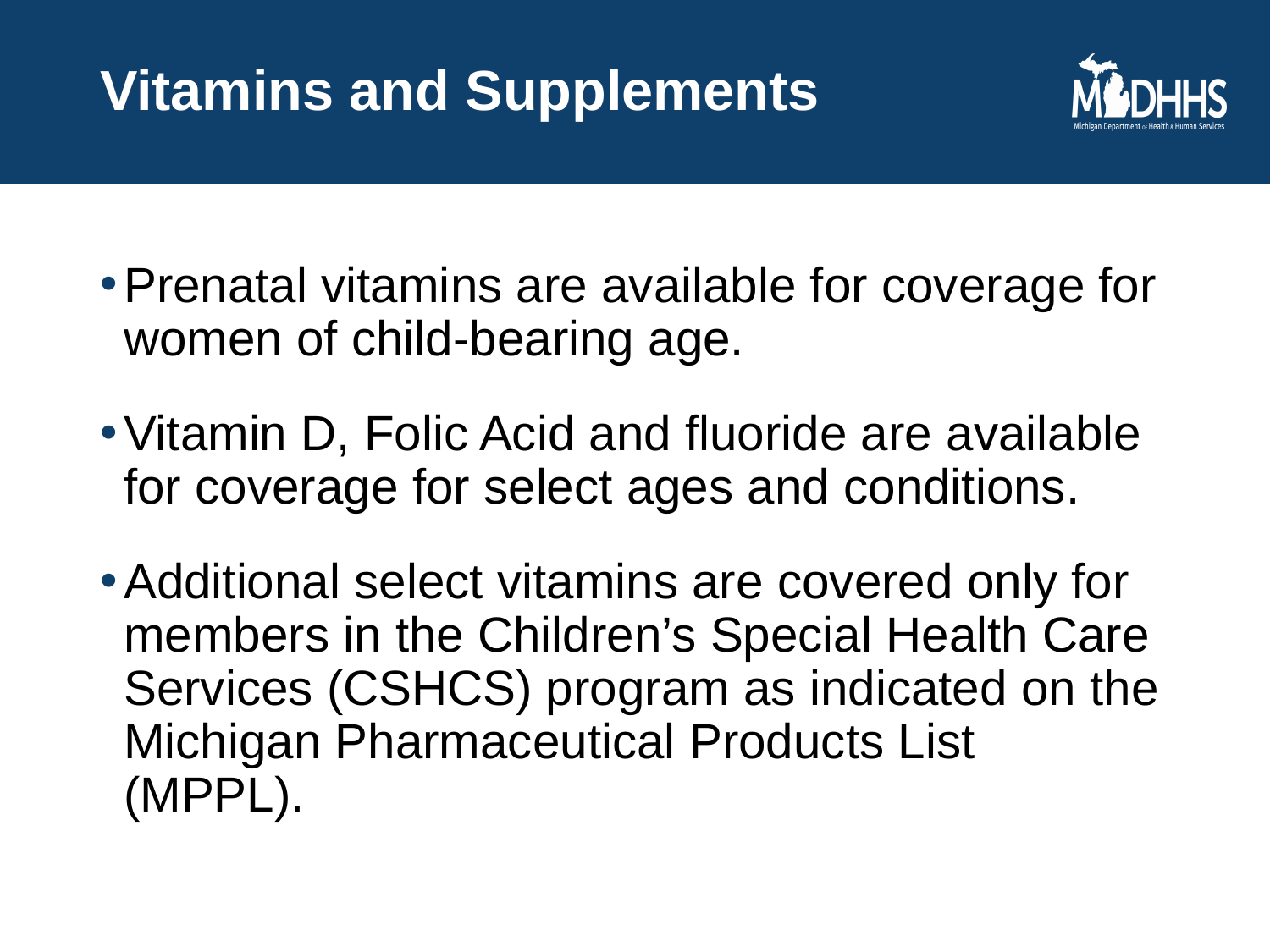

# Vitamins and Supplements
Prenatal vitamins are available for coverage for women of child-bearing age.

Vitamin D, Folic Acid and fluoride are available for coverage for select ages and conditions.

Additional select vitamins are covered only for members in the Children’s Special Health Care Services (CSHCS) program as indicated on the Michigan Pharmaceutical Products List (MPPL).